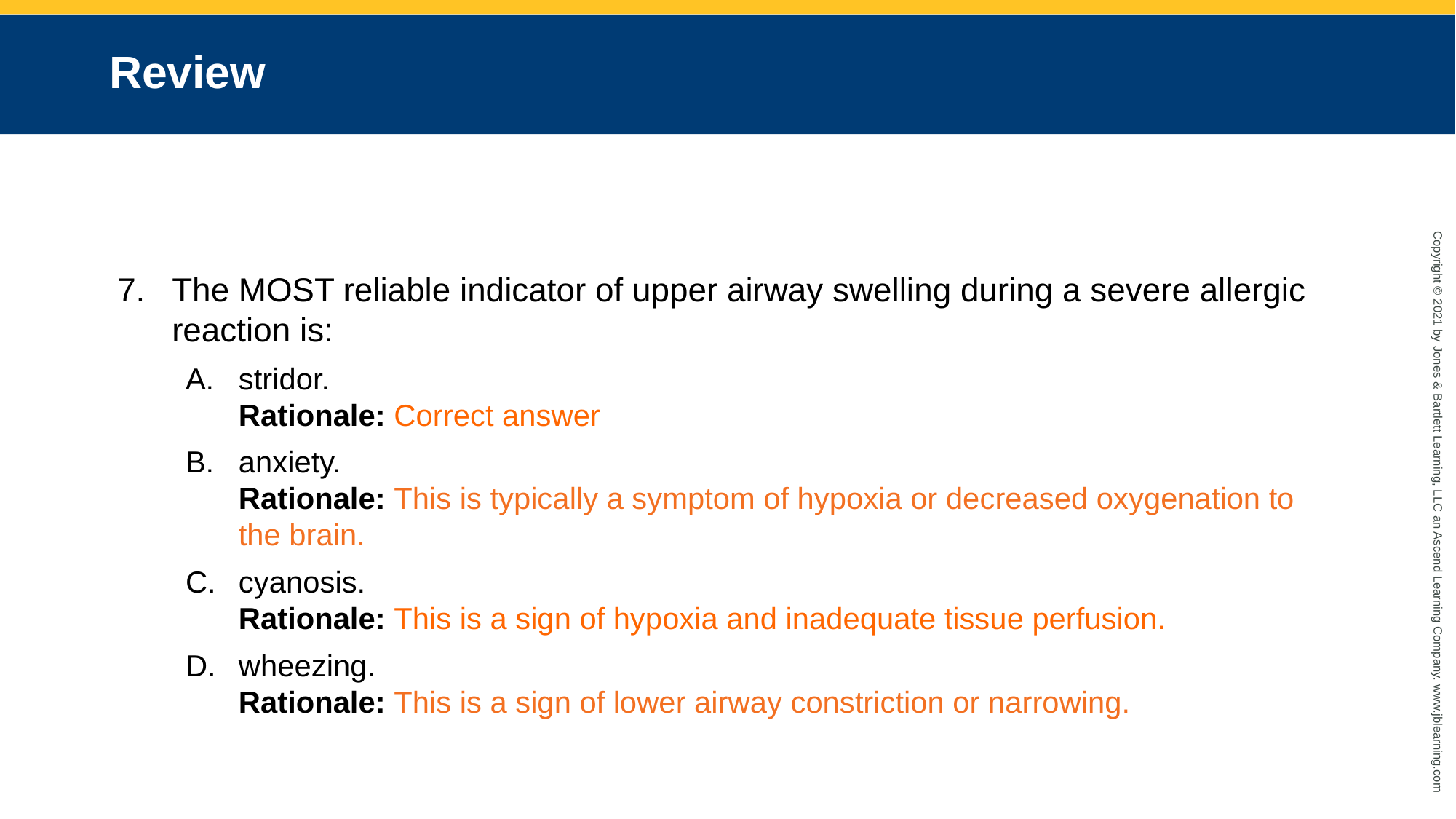

# Review
The MOST reliable indicator of upper airway swelling during a severe allergic reaction is:
stridor.
Rationale: Correct answer
anxiety.
Rationale: This is typically a symptom of hypoxia or decreased oxygenation to the brain.
cyanosis.
Rationale: This is a sign of hypoxia and inadequate tissue perfusion.
wheezing.
Rationale: This is a sign of lower airway constriction or narrowing.